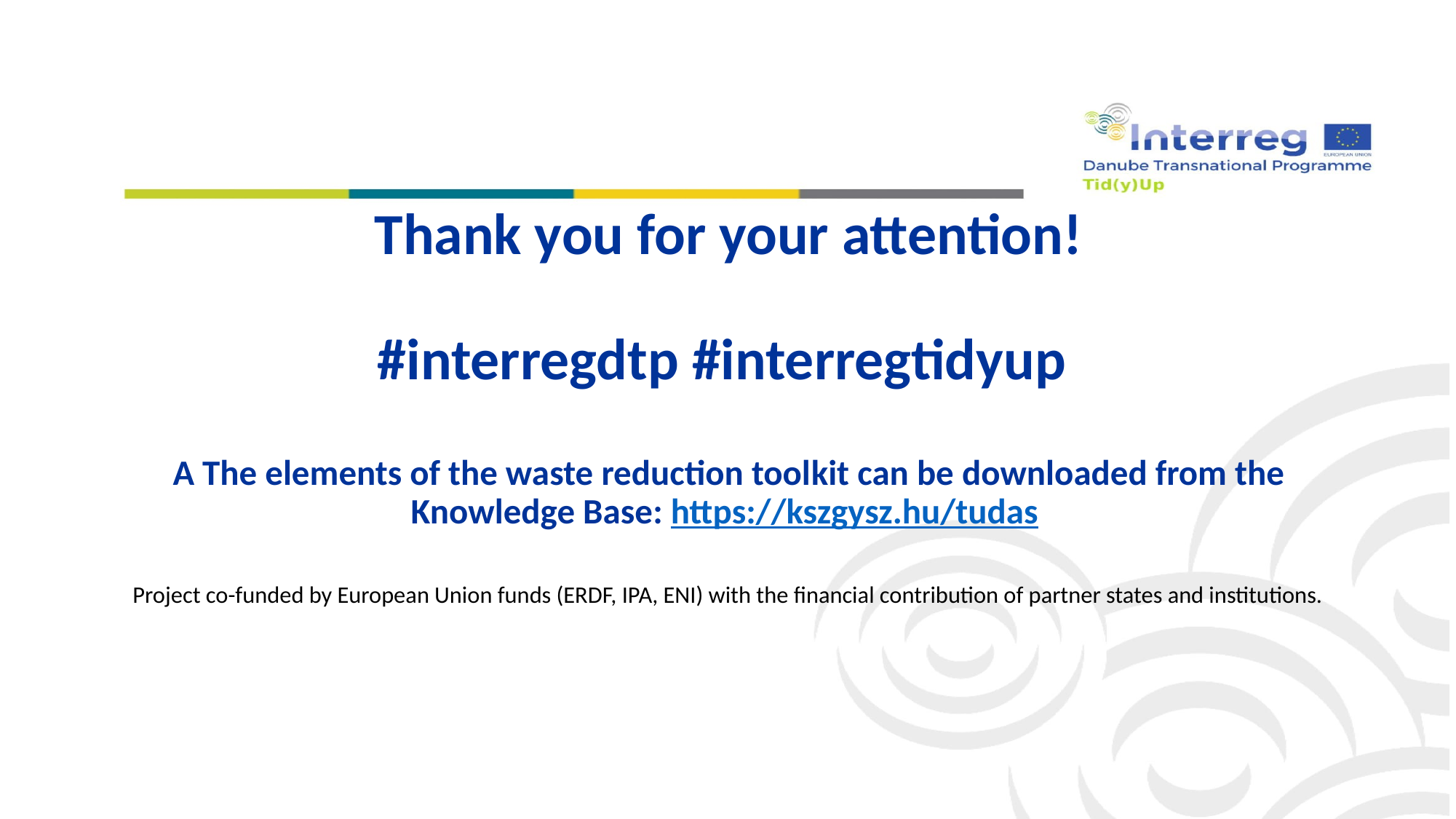

# Thank you for your attention! #interregdtp #interregtidyup

A The elements of the waste reduction toolkit can be downloaded from the Knowledge Base: https://kszgysz.hu/tudas
Project co-funded by European Union funds (ERDF, IPA, ENI) with the financial contribution of partner states and institutions.